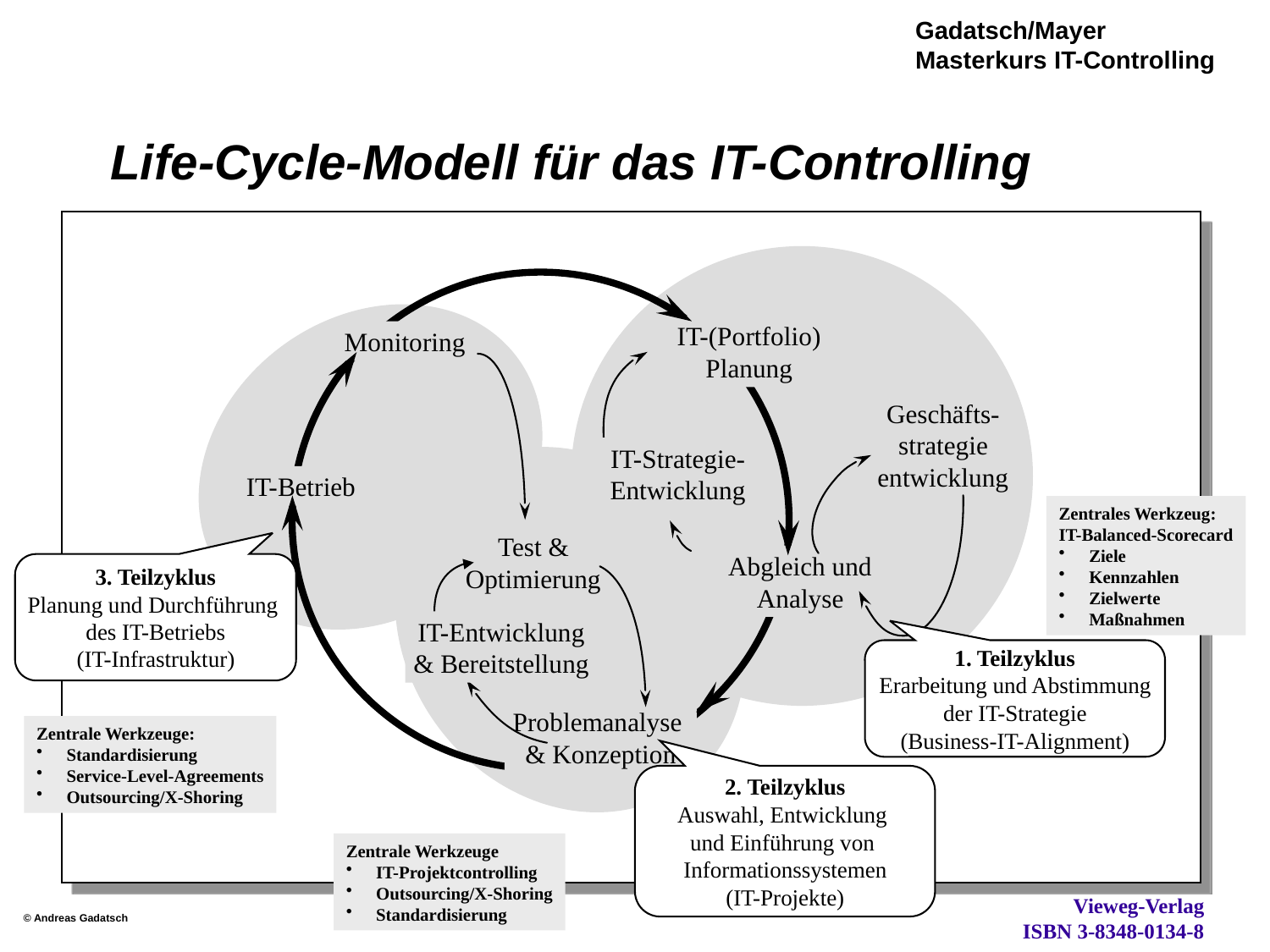

# Life-Cycle-Modell für das IT-Controlling

IT-(Portfolio)
Planung

Monitoring

Geschäfts-
strategie
entwicklung

IT-Strategie-
Entwicklung
IT-Betrieb

Zentrales Werkzeug:
IT-Balanced-Scorecard
Ziele
Kennzahlen
Zielwerte
Maßnahmen
Test &
Optimierung

Abgleich und
Analyse
3. Teilzyklus
Planung und Durchführung
des IT-Betriebs
(IT-Infrastruktur)

IT-Entwicklung
& Bereitstellung
1. Teilzyklus
Erarbeitung und Abstimmung
der IT-Strategie
(Business-IT-Alignment)
Problemanalyse
& Konzeption

Zentrale Werkzeuge:
Standardisierung
Service-Level-Agreements
Outsourcing/X-Shoring
2. Teilzyklus
Auswahl, Entwicklung
und Einführung von
Informationssystemen
(IT-Projekte)
Zentrale Werkzeuge
IT-Projektcontrolling
Outsourcing/X-Shoring
Standardisierung